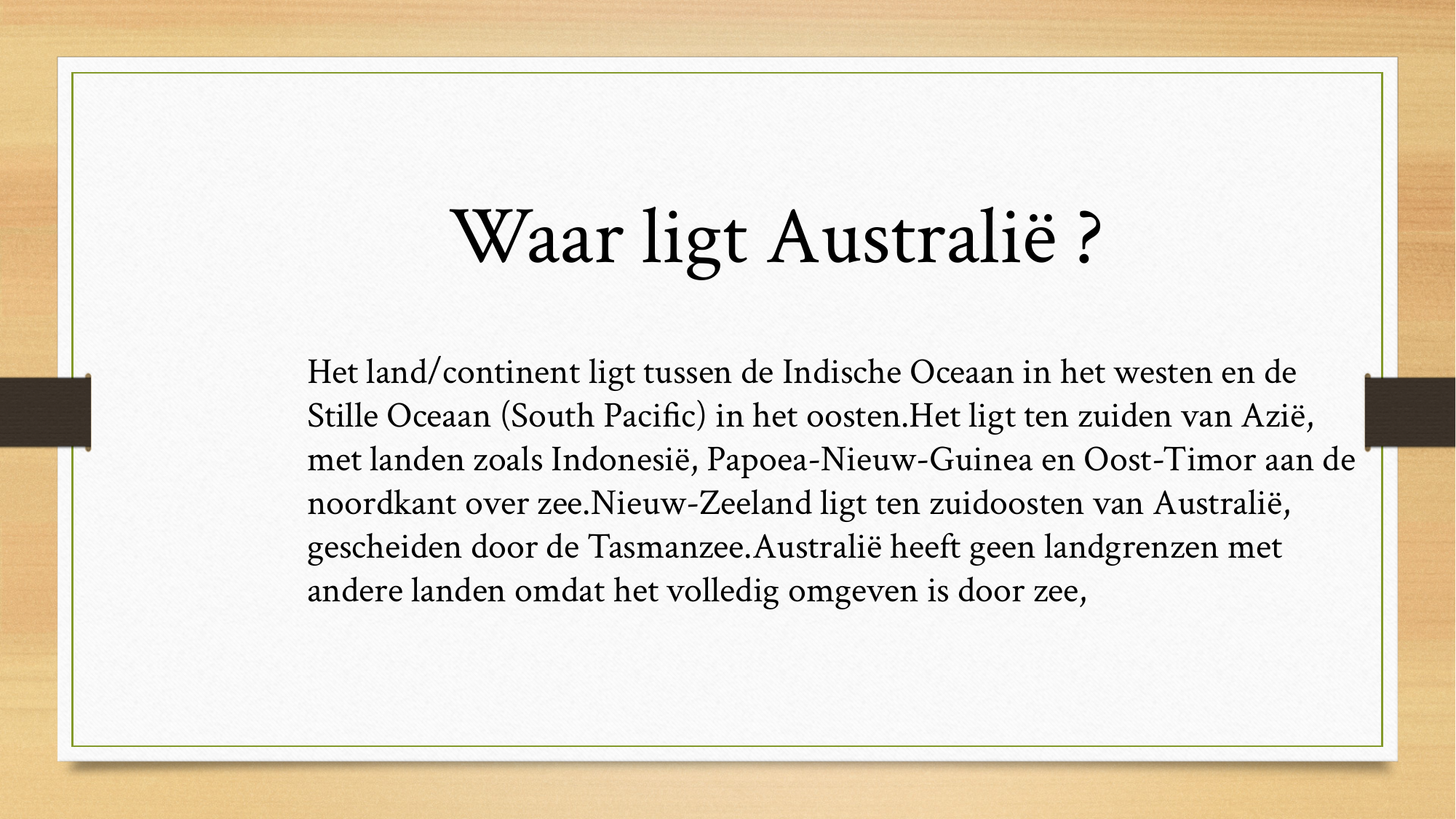

Waar ligt Australië ?
Het land/continent ligt tussen de Indische Oceaan in het westen en de Stille Oceaan (South Pacific) in het oosten.Het ligt ten zuiden van Azië, met landen zoals Indonesië, Papoea-Nieuw-Guinea en Oost-Timor aan de noordkant over zee.Nieuw-Zeeland ligt ten zuidoosten van Australië, gescheiden door de Tasmanzee.Australië heeft geen landgrenzen met andere landen omdat het volledig omgeven is door zee,